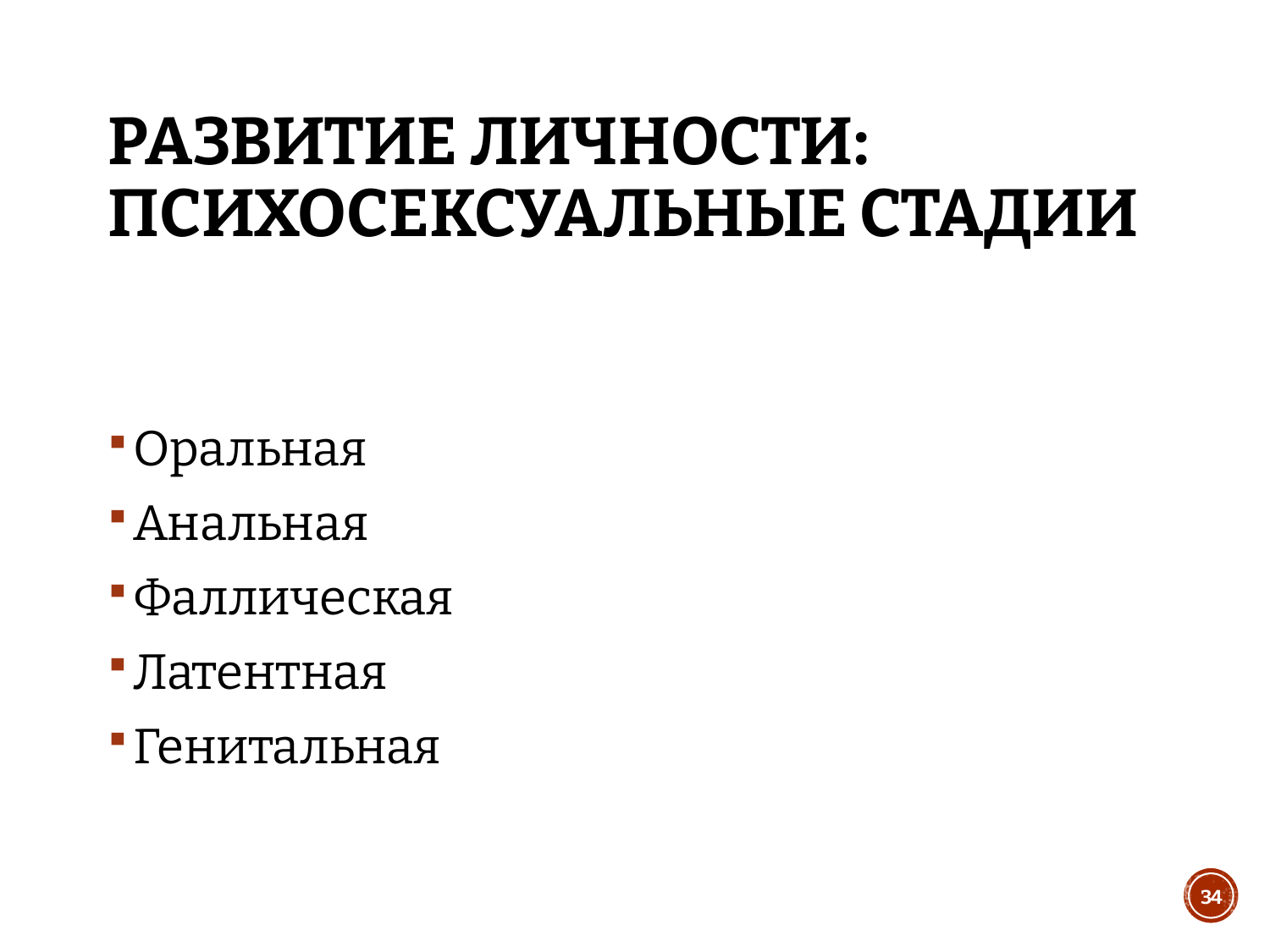

# Развитие личности: психосексуальные стадии

Оральная
Анальная
Фаллическая
Латентная
Генитальная

34